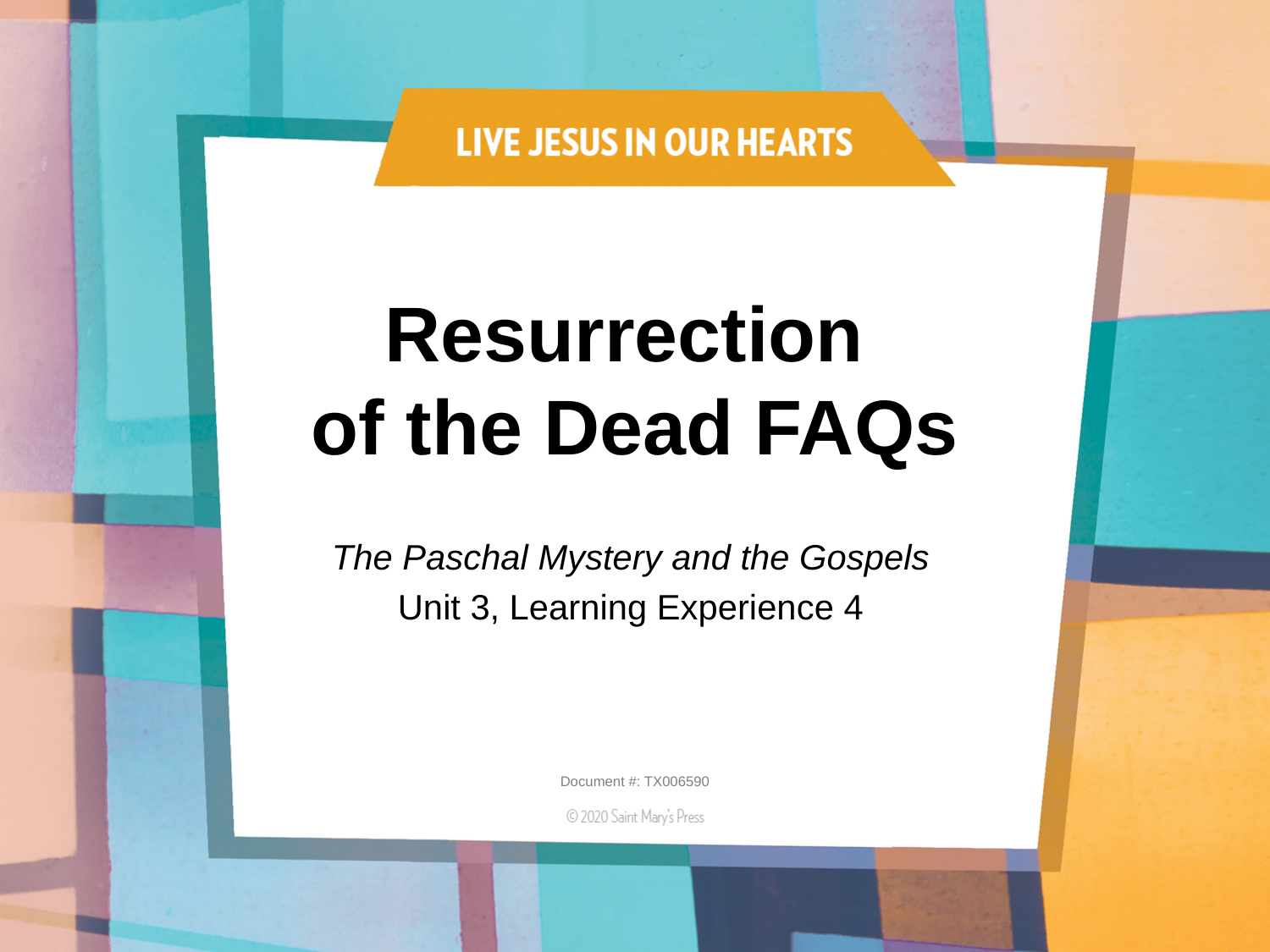

# Resurrection of the Dead FAQs
The Paschal Mystery and the Gospels
Unit 3, Learning Experience 4
Document #: TX006590